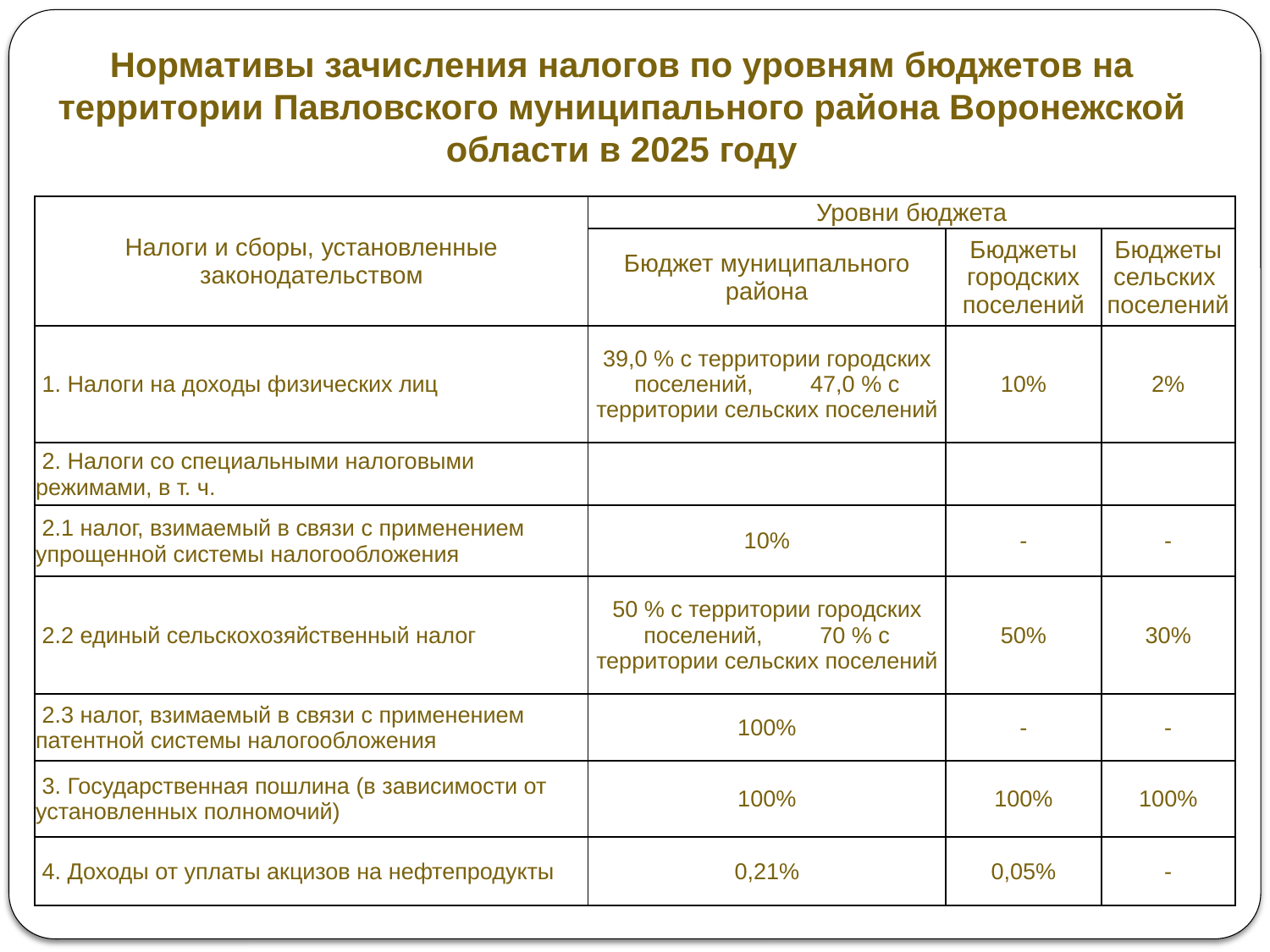

Нормативы зачисления налогов по уровням бюджетов на территории Павловского муниципального района Воронежской области в 2025 году
| Налоги и сборы, установленные законодательством | Уровни бюджета |  |  |
| --- | --- | --- | --- |
|  | Бюджет муниципального района | Бюджеты городских поселений | Бюджеты сельских поселений |
| 1. Налоги на доходы физических лиц | 39,0 % с территории городских поселений, 47,0 % с территории сельских поселений | 10% | 2% |
| 2. Налоги со специальными налоговыми режимами, в т. ч. |  |  |  |
| 2.1 налог, взимаемый в связи с применением упрощенной системы налогообложения | 10% | - | - |
| 2.2 единый сельскохозяйственный налог | 50 % с территории городских поселений, 70 % с территории сельских поселений | 50% | 30% |
| 2.3 налог, взимаемый в связи с применением патентной системы налогообложения | 100% | - | - |
| 3. Государственная пошлина (в зависимости от установленных полномочий) | 100% | 100% | 100% |
| 4. Доходы от уплаты акцизов на нефтепродукты | 0,21% | 0,05% | - |